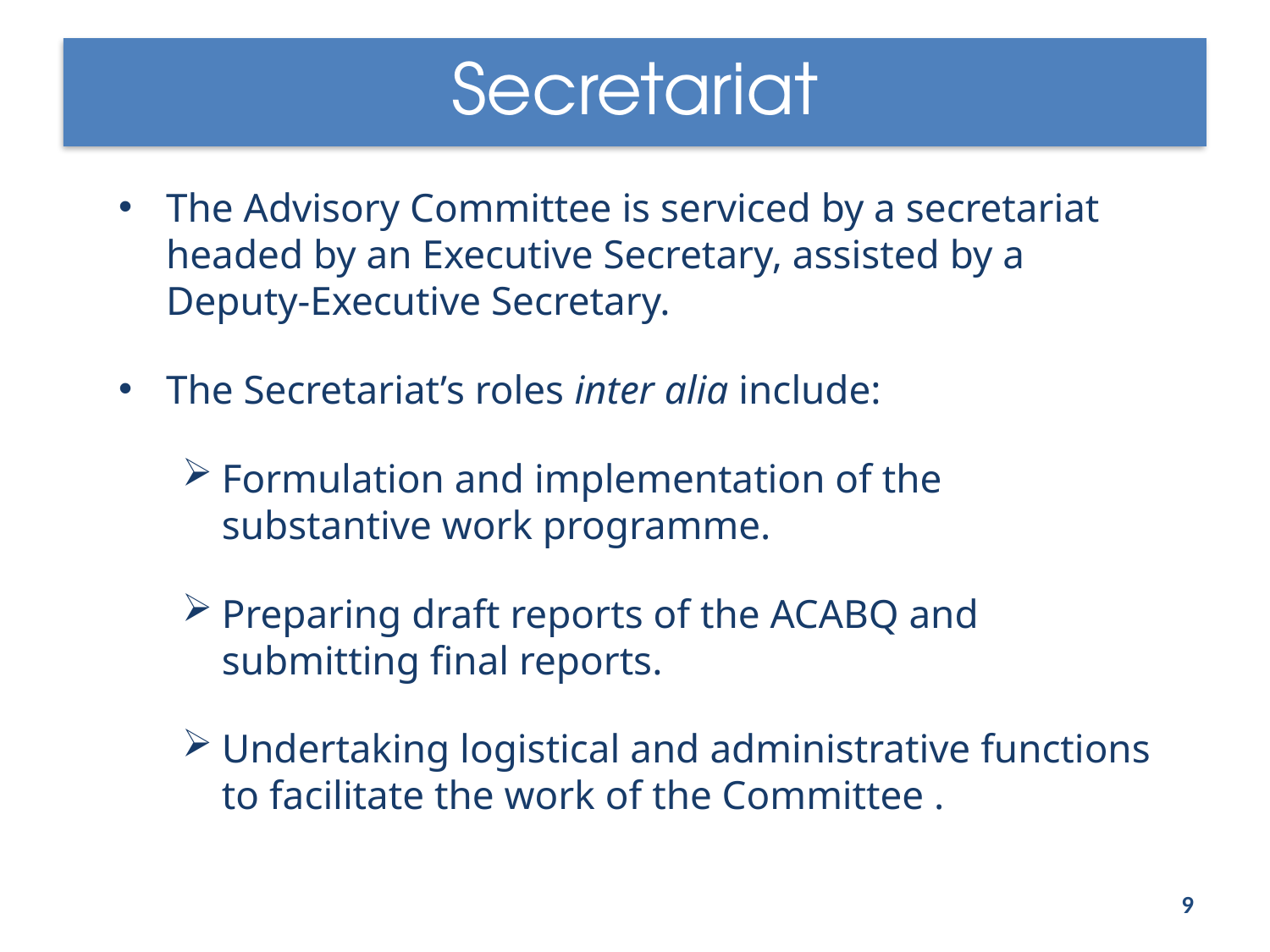

Secretariat
The Advisory Committee is serviced by a secretariat headed by an Executive Secretary, assisted by a Deputy-Executive Secretary.
The Secretariat’s roles inter alia include:
Formulation and implementation of the substantive work programme.
Preparing draft reports of the ACABQ and submitting final reports.
Undertaking logistical and administrative functions to facilitate the work of the Committee .
9